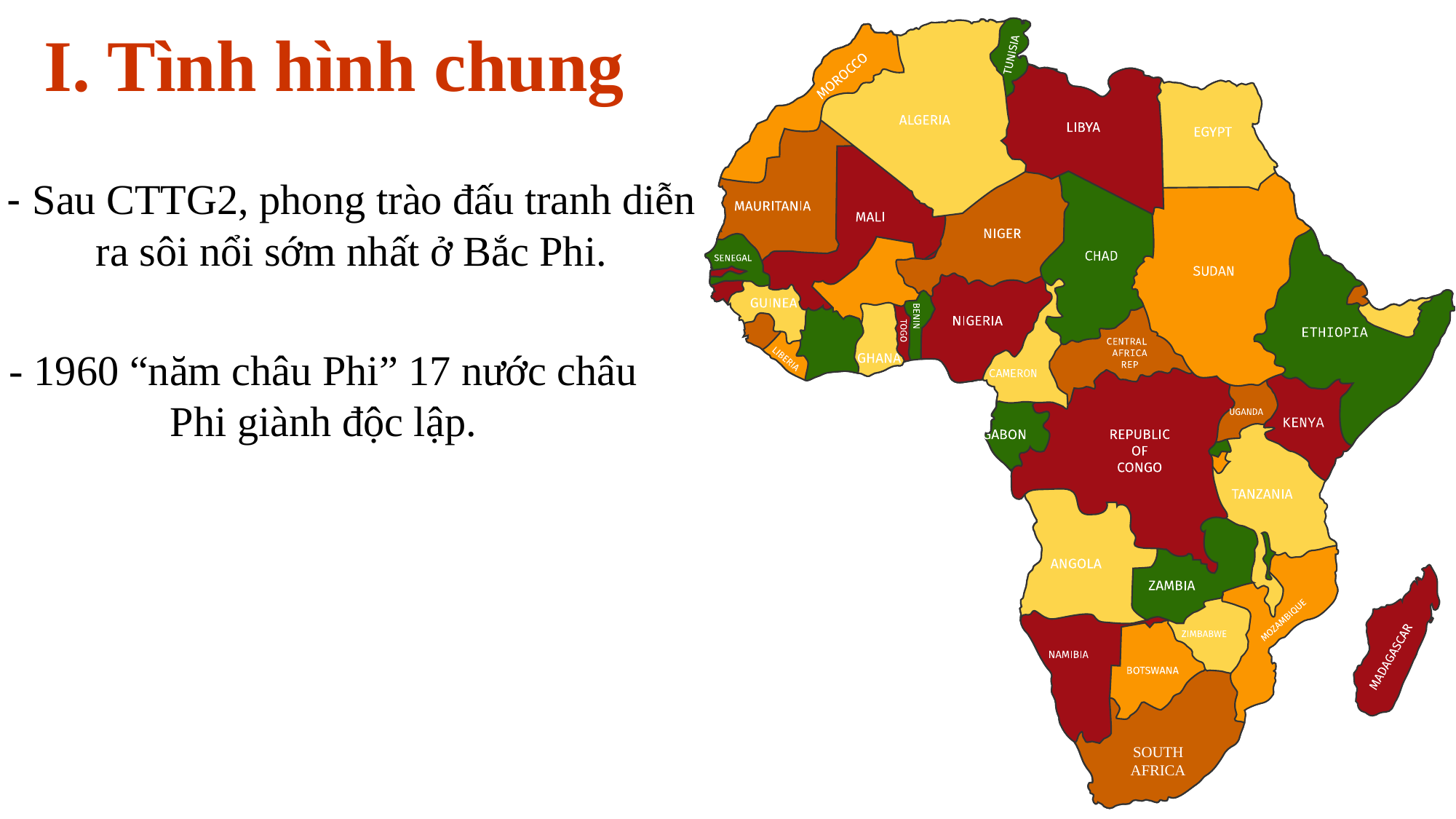

I. Tình hình chung

SOUTH AFRICA
- Sau CTTG2, phong trào đấu tranh diễn ra sôi nổi sớm nhất ở Bắc Phi.
- 1960 “năm châu Phi” 17 nước châu Phi giành độc lập.